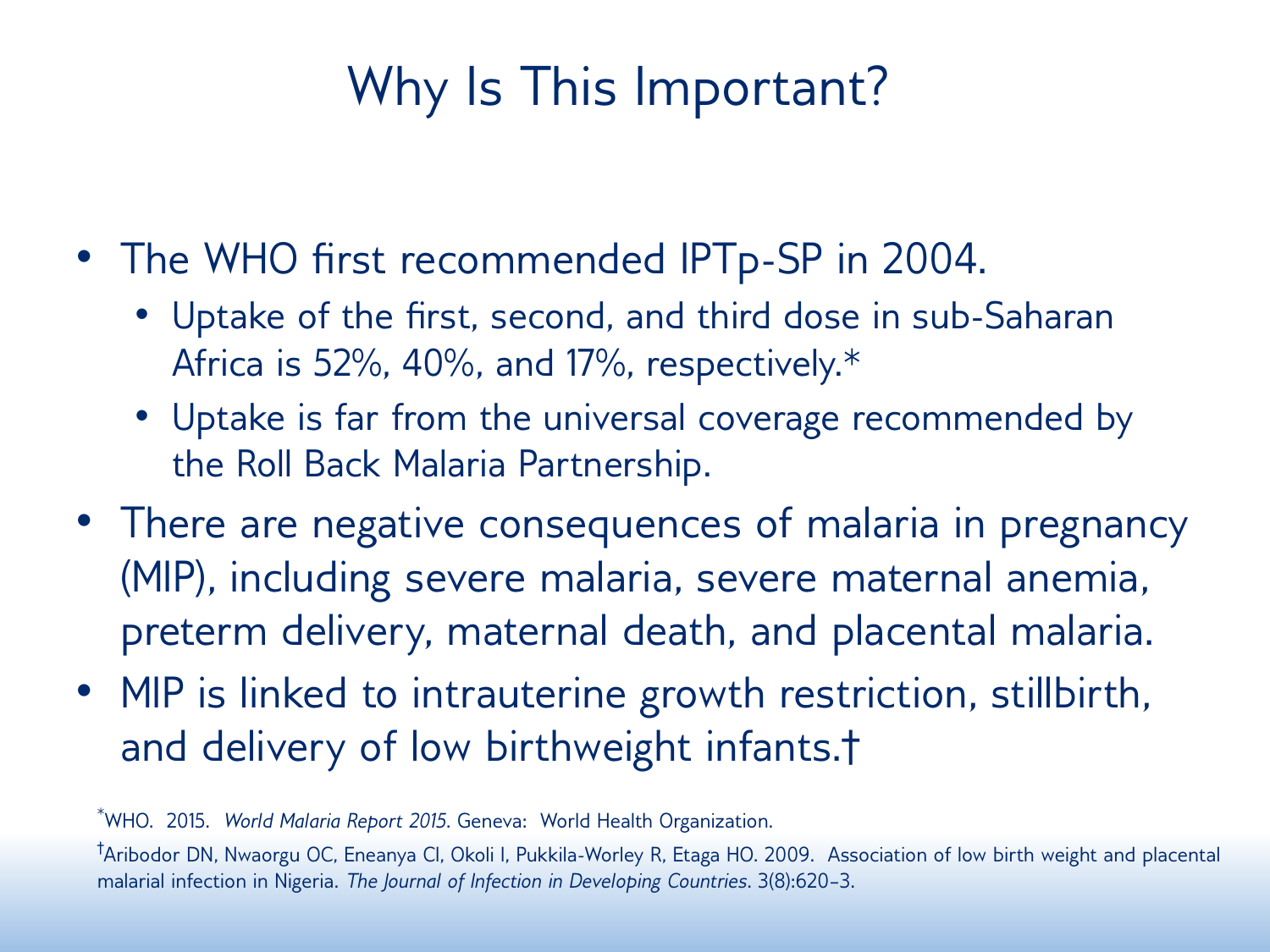

# Why Is This Important?
The WHO first recommended IPTp-SP in 2004.
Uptake of the first, second, and third dose in sub-Saharan Africa is 52%, 40%, and 17%, respectively.*
Uptake is far from the universal coverage recommended by the Roll Back Malaria Partnership.
There are negative consequences of malaria in pregnancy (MIP), including severe malaria, severe maternal anemia, preterm delivery, maternal death, and placental malaria.
MIP is linked to intrauterine growth restriction, stillbirth, and delivery of low birthweight infants.†
*WHO.  2015.  World Malaria Report 2015. Geneva:  World Health Organization.
†Aribodor DN, Nwaorgu OC, Eneanya CI, Okoli I, Pukkila-Worley R, Etaga HO. 2009.  Association of low birth weight and placental malarial infection in Nigeria. The Journal of Infection in Developing Countries. 3(8):620–3.